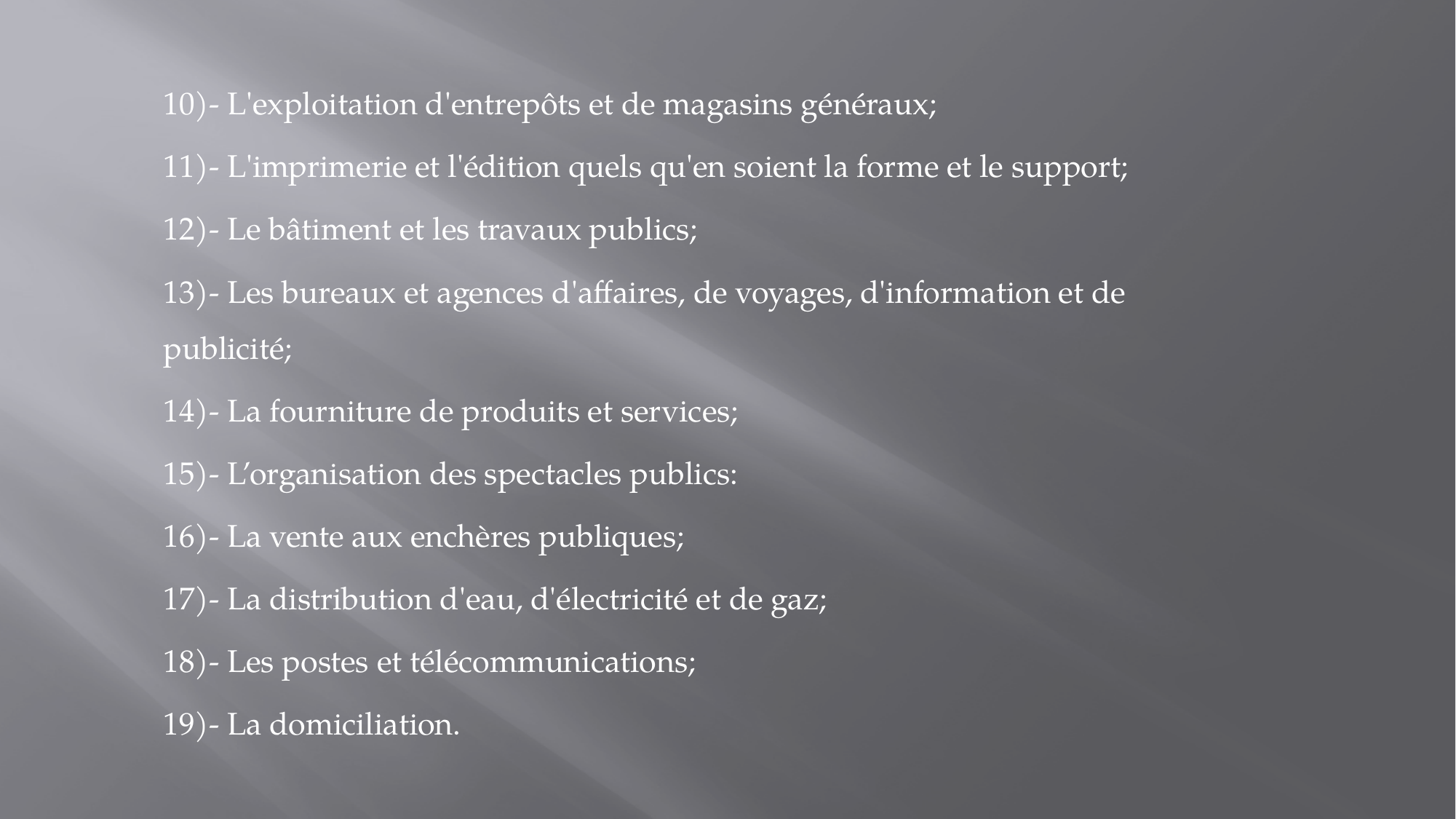

10)- L'exploitation d'entrepôts et de magasins généraux;
11)- L'imprimerie et l'édition quels qu'en soient la forme et le support;
12)- Le bâtiment et les travaux publics;
13)- Les bureaux et agences d'affaires, de voyages, d'information et de publicité;
14)- La fourniture de produits et services;
15)- L’organisation des spectacles publics:
16)- La vente aux enchères publiques;
17)- La distribution d'eau, d'électricité et de gaz;
18)- Les postes et télécommunications;
19)- La domiciliation.